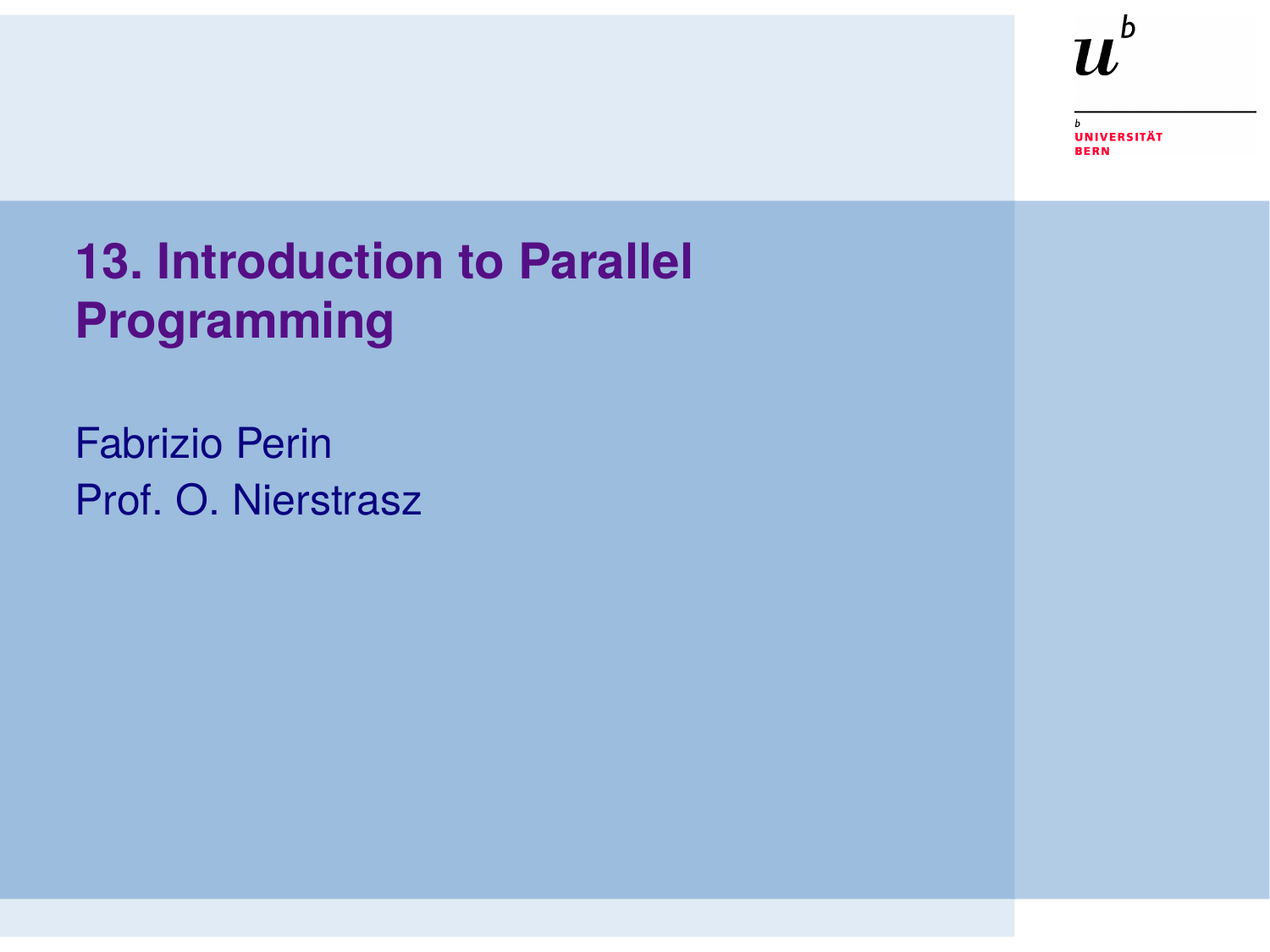

# 13. Introduction to Parallel Programming
Fabrizio Perin
Prof. O. Nierstrasz